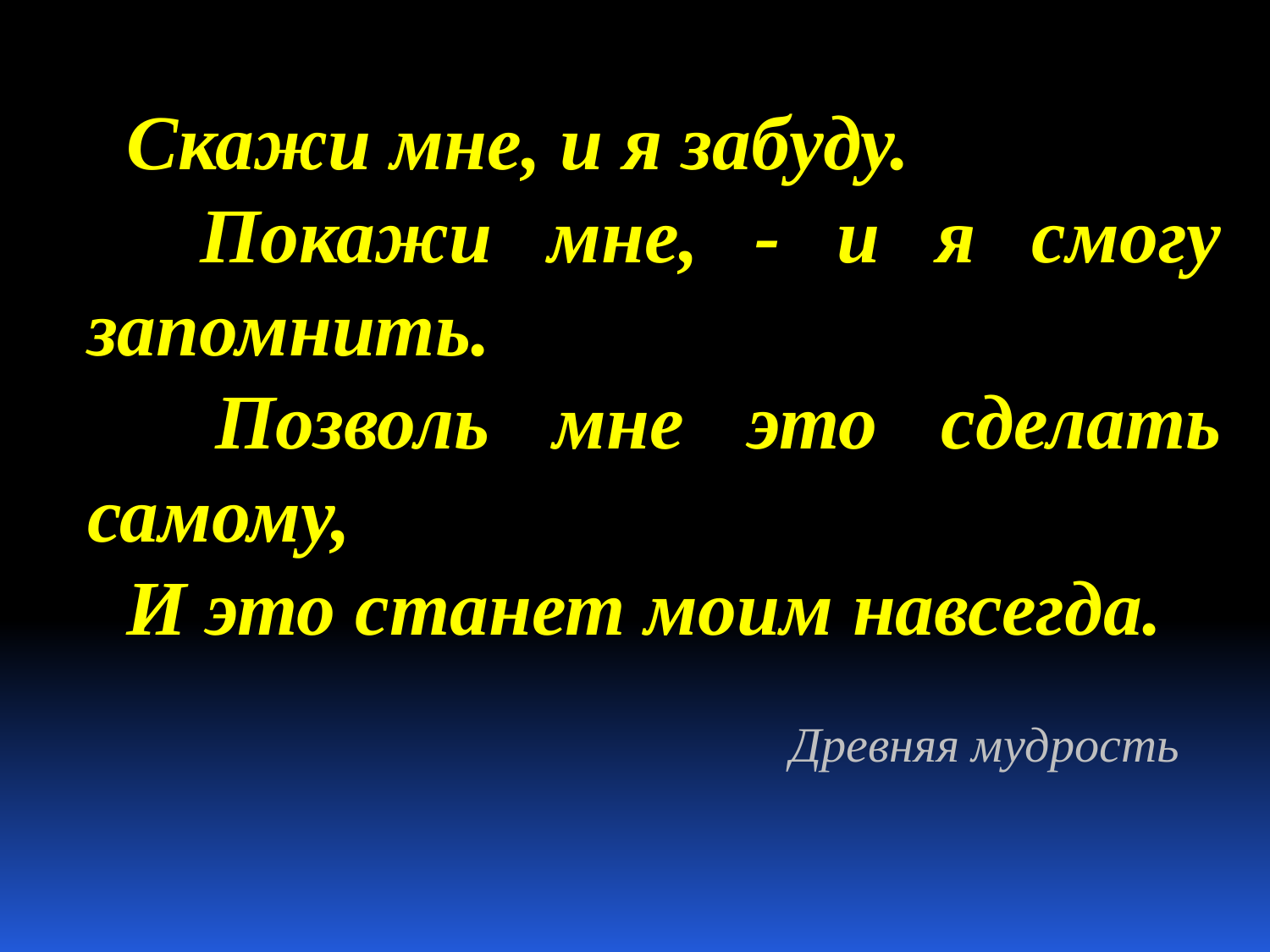

Скажи мне, и я забуду.
  Покажи мне, - и я смогу запомнить.
  Позволь мне это сделать самому,
  И это станет моим навсегда.
Древняя мудрость